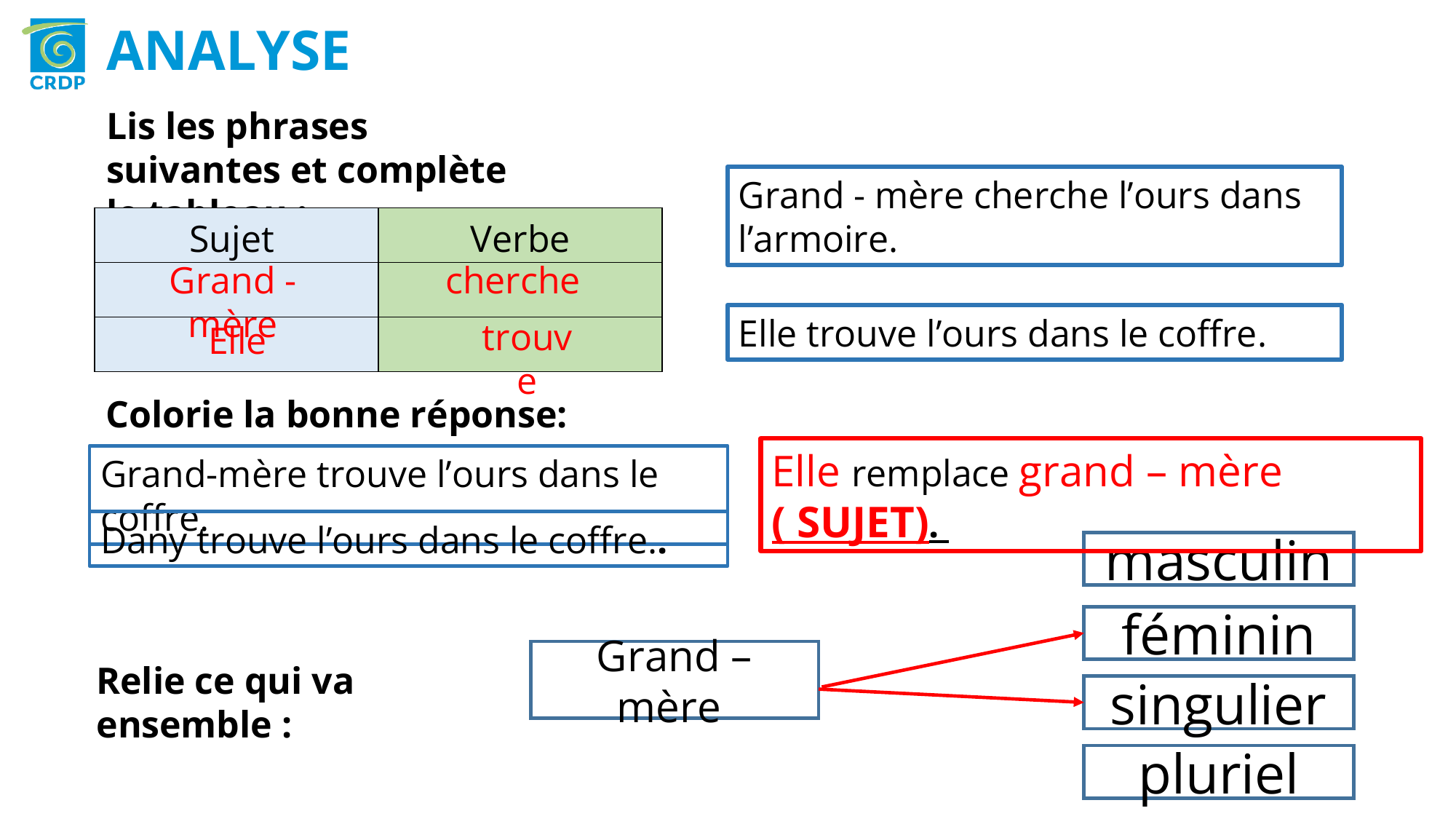

ANALYSE
Lis les phrases suivantes et complète le tableau :
Grand - mère cherche l’ours dans l’armoire.
| Sujet | Verbe |
| --- | --- |
|  |  |
|  |  |
Grand - mère
cherche
Elle trouve l’ours dans le coffre.
trouve
Elle
Colorie la bonne réponse:
Elle remplace grand – mère ( SUJET).
Grand-mère trouve l’ours dans le coffre.
Dany trouve l’ours dans le coffre..
masculin
féminin
Grand – mère
Relie ce qui va ensemble :
singulier
pluriel